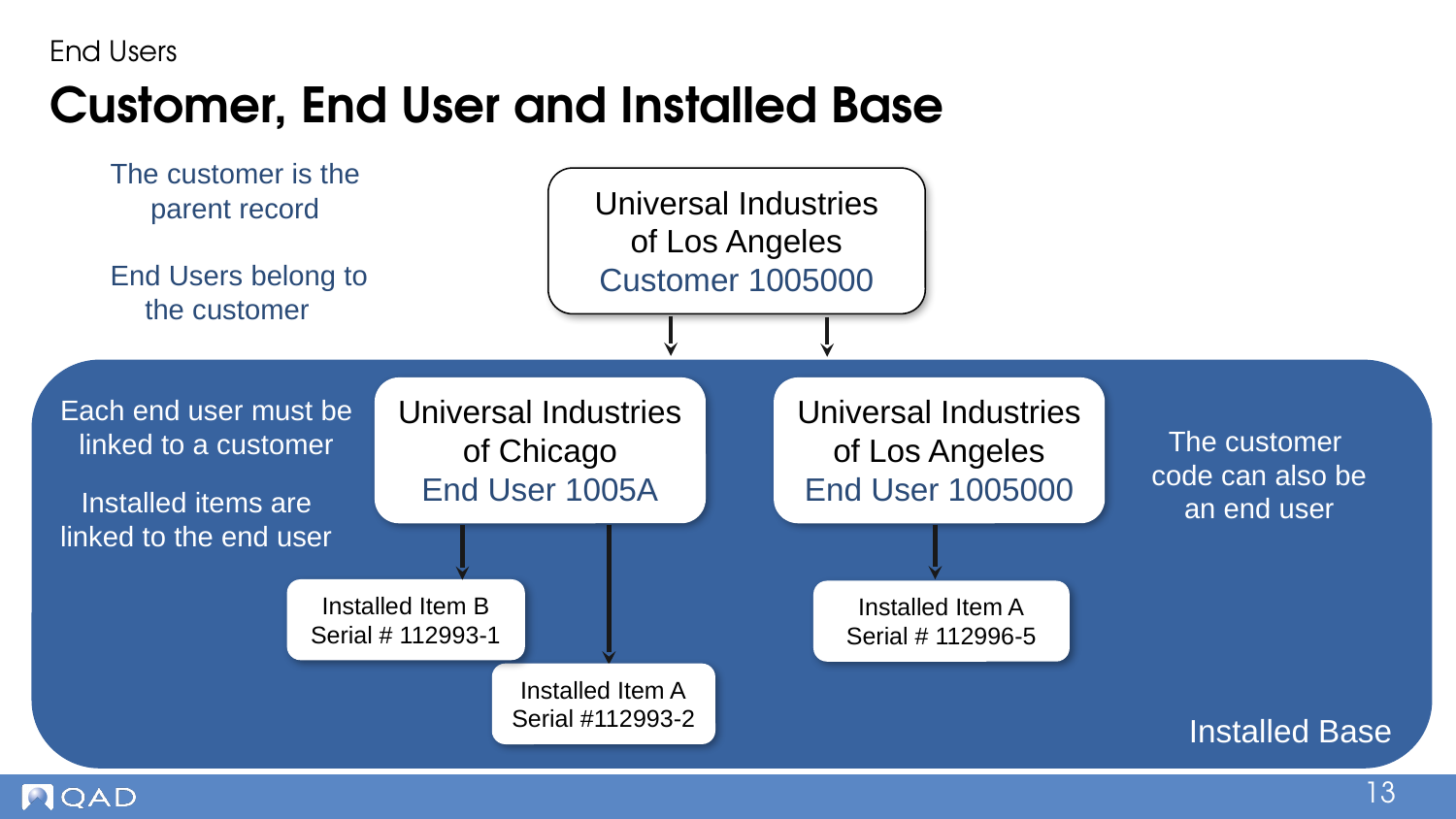

End Users
# Customer, End User and Installed Base
The customer is the parent record

 End Users belong to the customer
Universal Industries
of Los Angeles
Customer 1005000

Universal Industries
of Chicago
End User 1005A
Universal Industries
of Los Angeles
End User 1005000
Each end user must be linked to a customer
The customer  code can also be an end user
Installed items are linked to the end user
Installed Item B Serial # 112993-1
Installed Item A
Serial # 112996-5
Installed Item A
Serial #112993-2
Installed Base
13